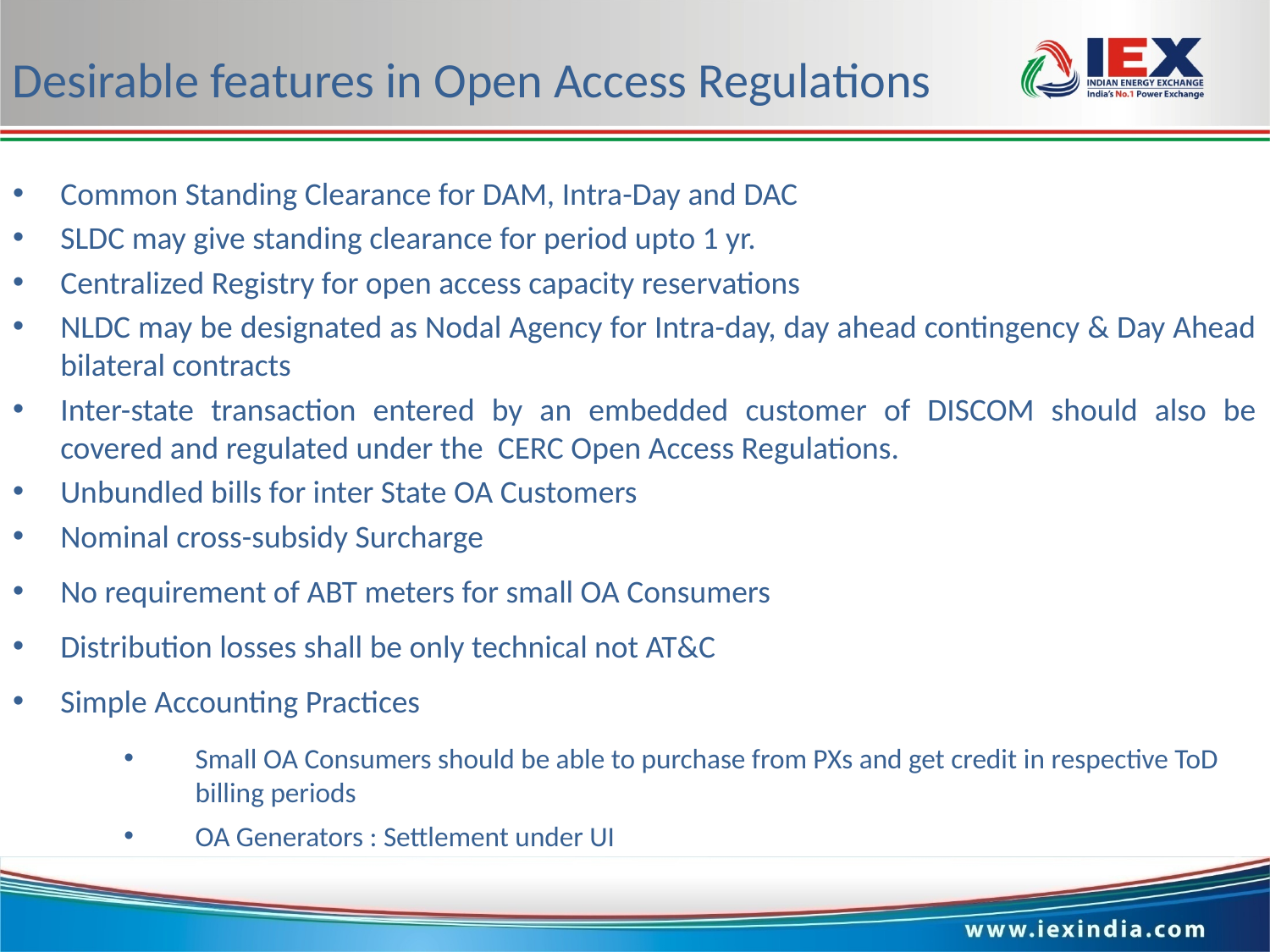

Desirable features in Open Access Regulations

Common Standing Clearance for DAM, Intra-Day and DAC
SLDC may give standing clearance for period upto 1 yr.
Centralized Registry for open access capacity reservations
NLDC may be designated as Nodal Agency for Intra-day, day ahead contingency & Day Ahead bilateral contracts
Inter-state transaction entered by an embedded customer of DISCOM should also be covered and regulated under the  CERC Open Access Regulations.
Unbundled bills for inter State OA Customers
Nominal cross-subsidy Surcharge
No requirement of ABT meters for small OA Consumers
Distribution losses shall be only technical not AT&C
Simple Accounting Practices
Small OA Consumers should be able to purchase from PXs and get credit in respective ToD billing periods
OA Generators : Settlement under UI